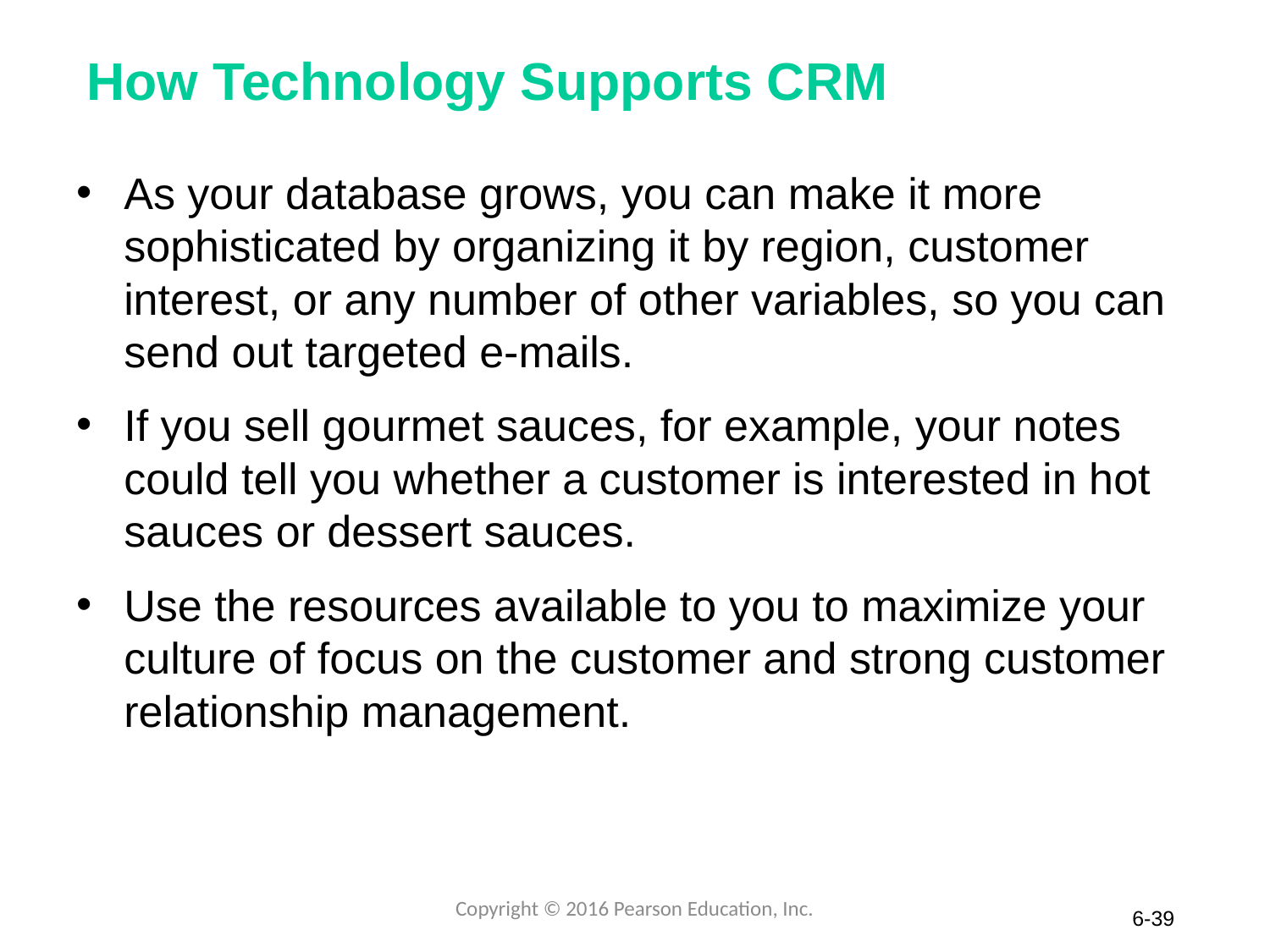

# How Technology Supports CRM
As your database grows, you can make it more sophisticated by organizing it by region, customer interest, or any number of other variables, so you can send out targeted e-mails.

If you sell gourmet sauces, for example, your notes could tell you whether a customer is interested in hot sauces or dessert sauces.

Use the resources available to you to maximize your culture of focus on the customer and strong customer relationship management.
Copyright © 2016 Pearson Education, Inc.